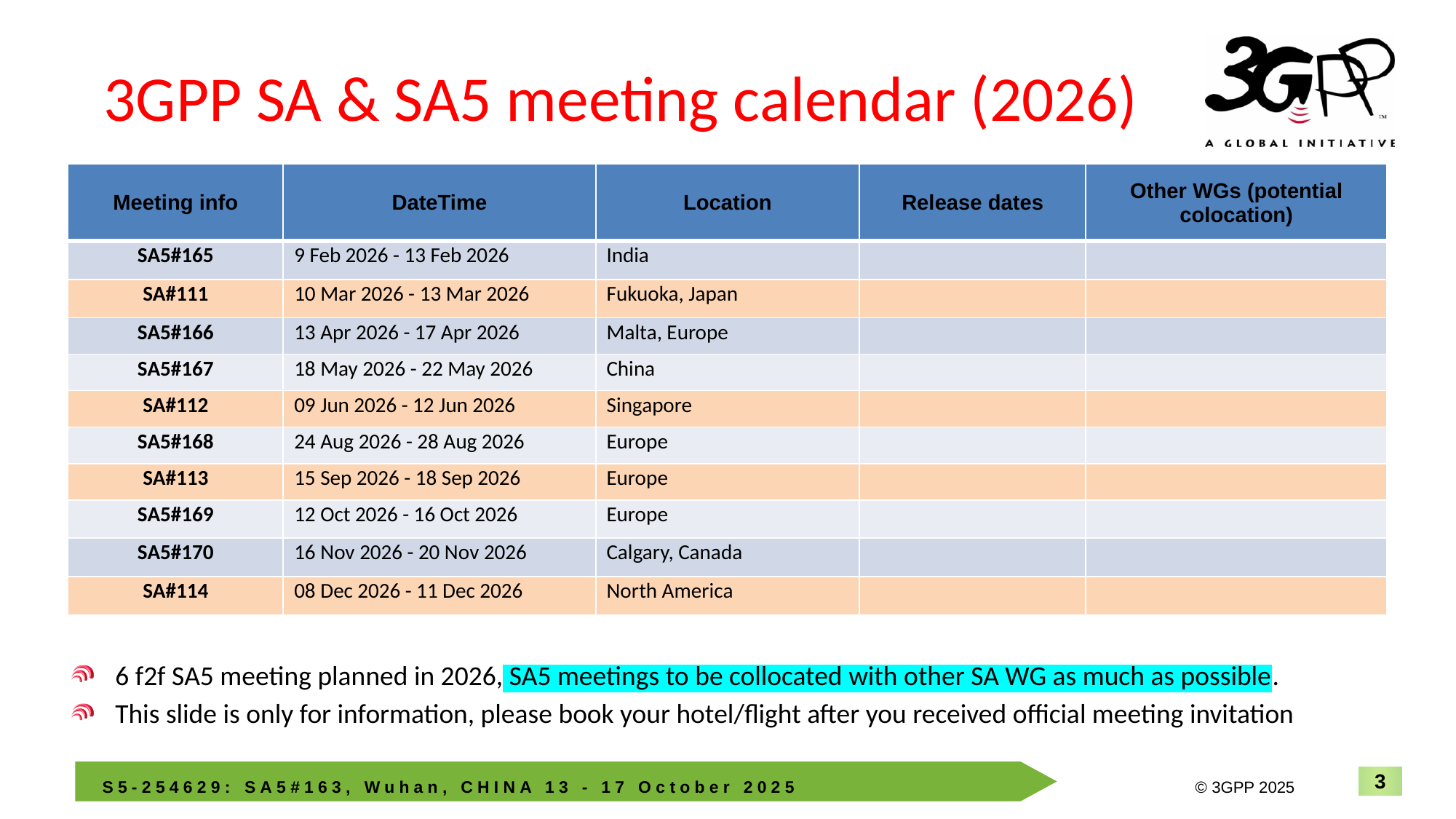

3GPP SA & SA5 meeting calendar (2026)
| Meeting info | DateTime | Location | Release dates | Other WGs (potential colocation) |
| --- | --- | --- | --- | --- |
| SA5#165 | 9 Feb 2026 - 13 Feb 2026 | India |  |  |
| SA#111 | 10 Mar 2026 - 13 Mar 2026 | Fukuoka, Japan |  |  |
| SA5#166 | 13 Apr 2026 - 17 Apr 2026 | Malta, Europe |  |  |
| SA5#167 | 18 May 2026 - 22 May 2026 | China |  |  |
| SA#112 | 09 Jun 2026 - 12 Jun 2026 | Singapore |  |  |
| SA5#168 | 24 Aug 2026 - 28 Aug 2026 | Europe |  |  |
| SA#113 | 15 Sep 2026 - 18 Sep 2026 | Europe |  |  |
| SA5#169 | 12 Oct 2026 - 16 Oct 2026 | Europe |  |  |
| SA5#170 | 16 Nov 2026 - 20 Nov 2026 | Calgary, Canada |  |  |
| SA#114 | 08 Dec 2026 - 11 Dec 2026 | North America |  |  |
6 f2f SA5 meeting planned in 2026, SA5 meetings to be collocated with other SA WG as much as possible.
This slide is only for information, please book your hotel/flight after you received official meeting invitation